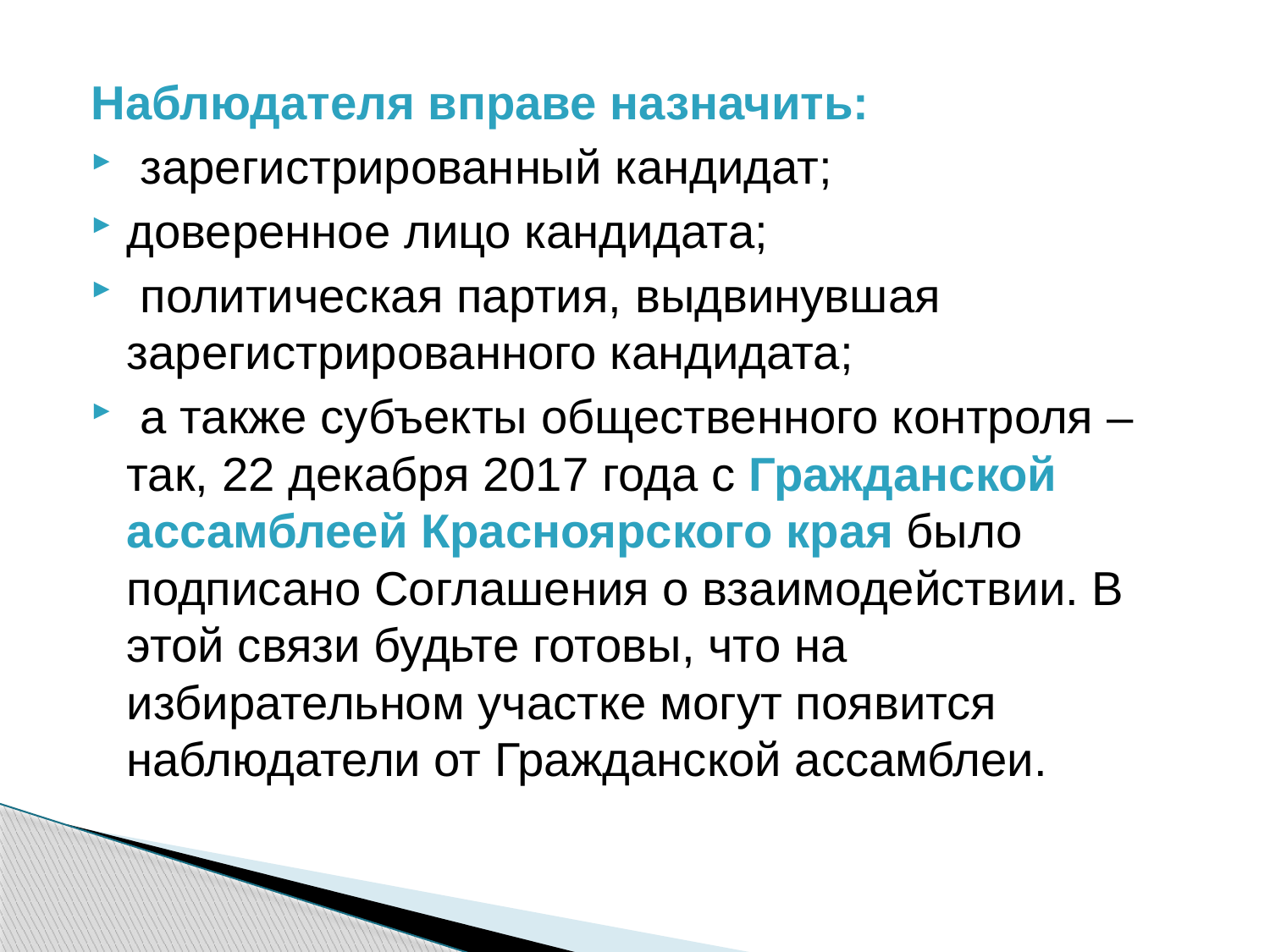

Наблюдателя вправе назначить:
 зарегистрированный кандидат;
доверенное лицо кандидата;
 политическая партия, выдвинувшая зарегистрированного кандидата;
 а также субъекты общественного контроля – так, 22 декабря 2017 года с Гражданской ассамблеей Красноярского края было подписано Соглашения о взаимодействии. В этой связи будьте готовы, что на избирательном участке могут появится наблюдатели от Гражданской ассамблеи.